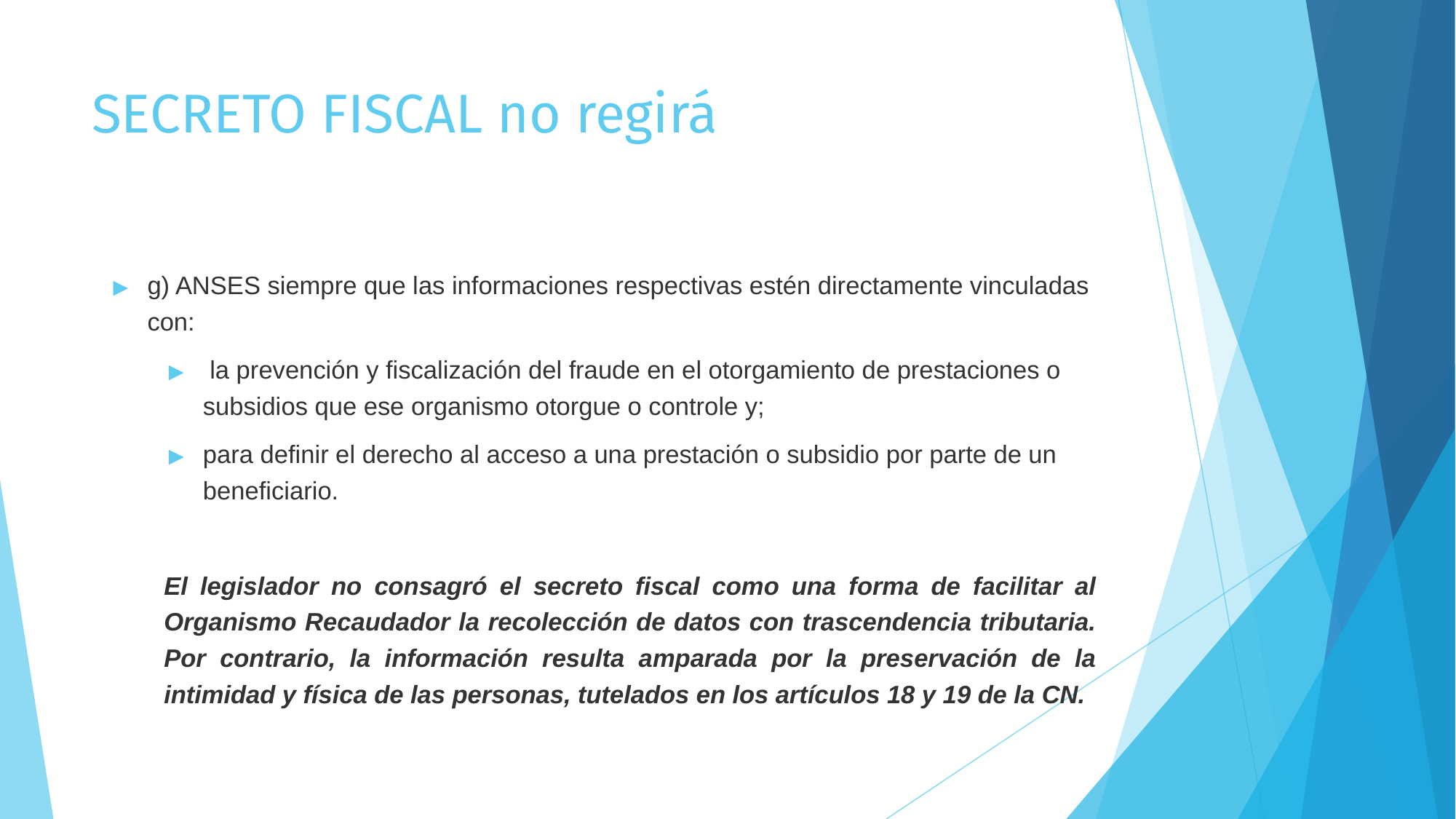

# SECRETO FISCAL no regirá
g) ANSES siempre que las informaciones respectivas estén directamente vinculadas con:
 la prevención y fiscalización del fraude en el otorgamiento de prestaciones o subsidios que ese organismo otorgue o controle y;
para definir el derecho al acceso a una prestación o subsidio por parte de un beneficiario.

El legislador no consagró el secreto fiscal como una forma de facilitar al Organismo Recaudador la recolección de datos con trascendencia tributaria. Por contrario, la información resulta amparada por la preservación de la intimidad y física de las personas, tutelados en los artículos 18 y 19 de la CN.